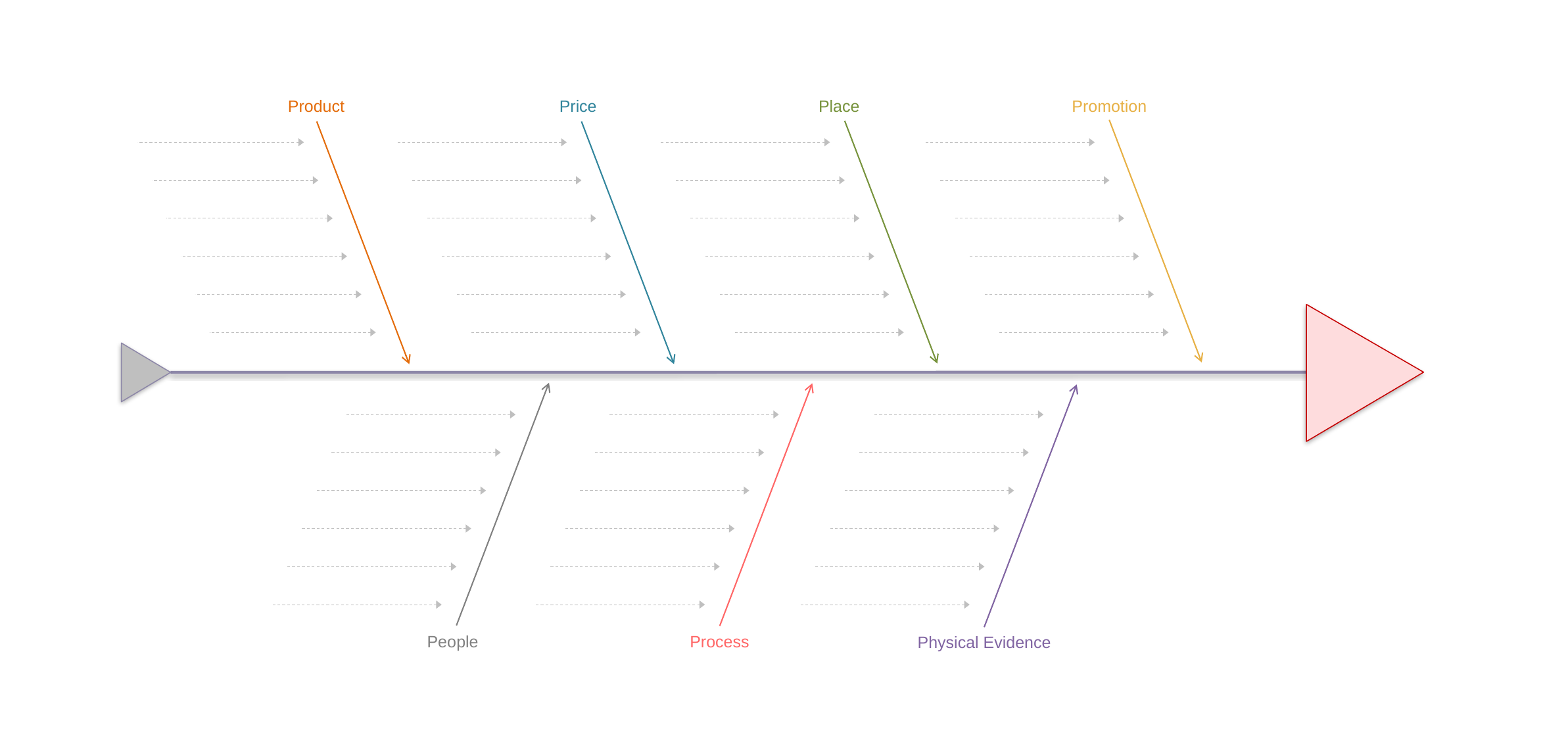

Product
Price
Place
Promotion

People
Process
Physical Evidence